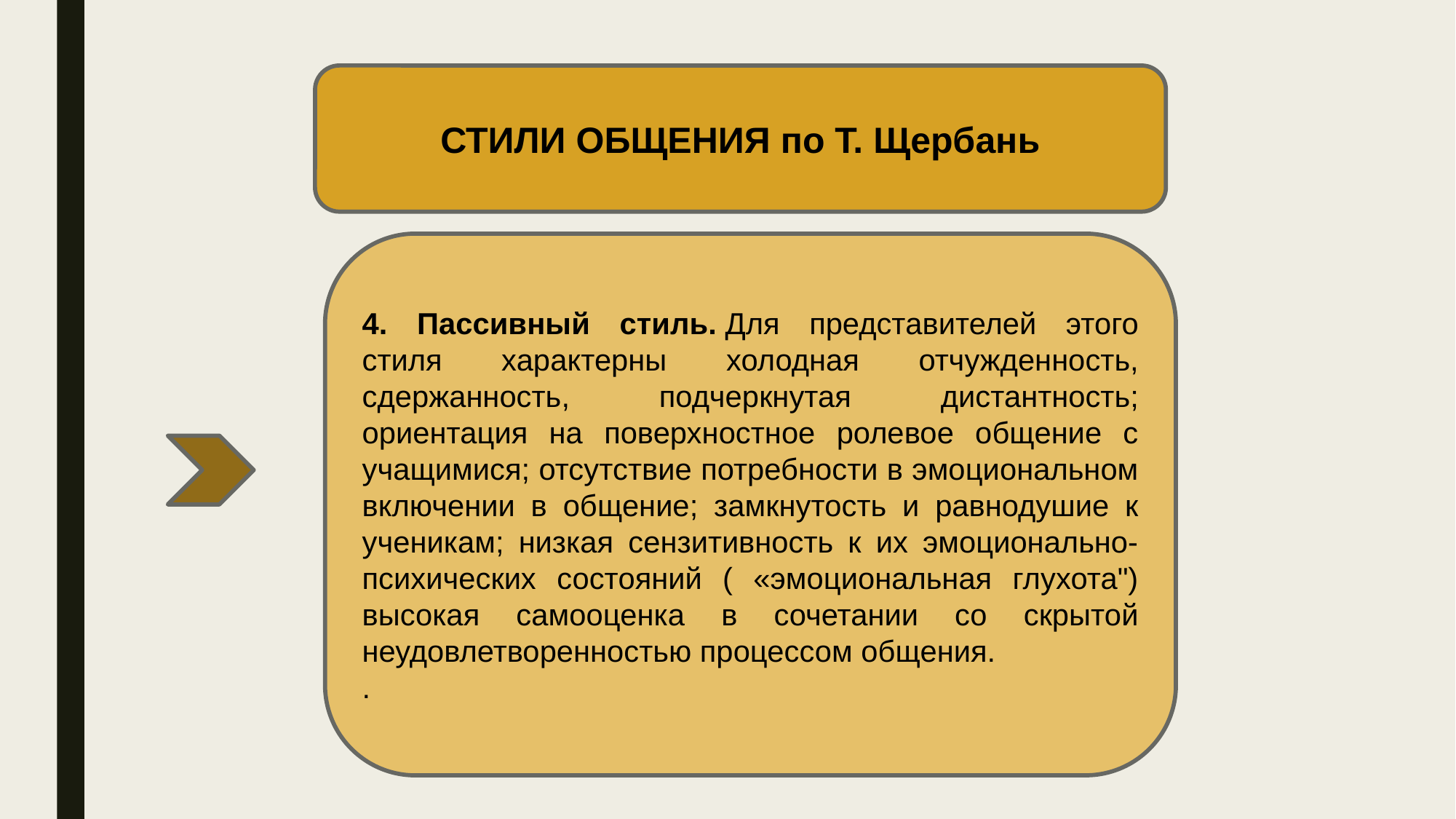

СТИЛИ ОБЩЕНИЯ по Т. Щербань
4. Пассивный стиль. Для представителей этого стиля характерны холодная отчужденность, сдержанность, подчеркнутая дистантность; ориентация на поверхностное ролевое общение с учащимися; отсутствие потребности в эмоциональном включении в общение; замкнутость и равнодушие к ученикам; низкая сензитивность к их эмоционально-психических состояний ( «эмоциональная глухота") высокая самооценка в сочетании со скрытой неудовлетворенностью процессом общения.
.